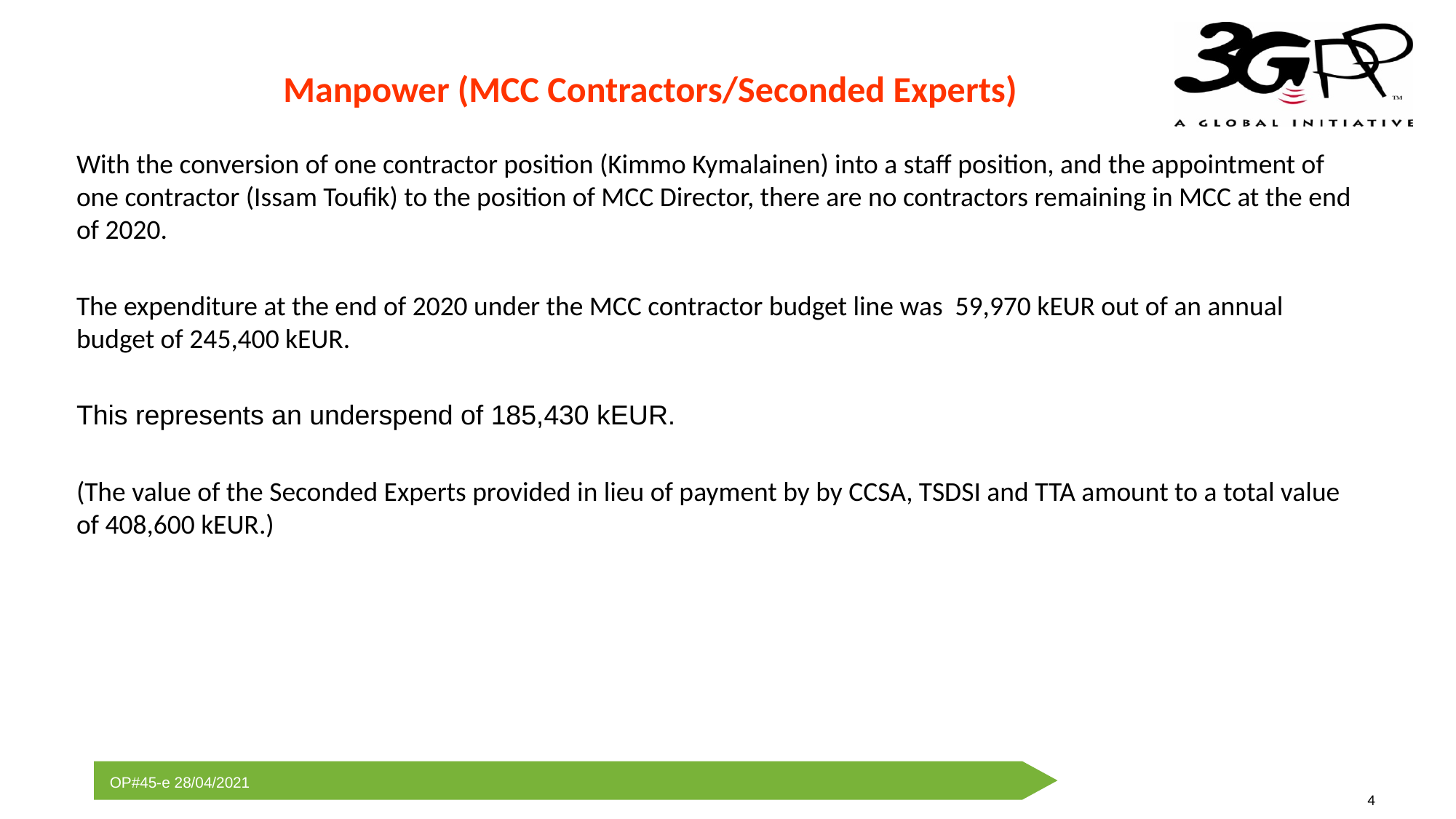

Manpower (MCC Contractors/Seconded Experts)

With the conversion of one contractor position (Kimmo Kymalainen) into a staff position, and the appointment of one contractor (Issam Toufik) to the position of MCC Director, there are no contractors remaining in MCC at the end of 2020.

The expenditure at the end of 2020 under the MCC contractor budget line was  59,970 kEUR out of an annual budget of 245,400 kEUR.

This represents an underspend of 185,430 kEUR.

(The value of the Seconded Experts provided in lieu of payment by by CCSA, TSDSI and TTA amount to a total value of 408,600 kEUR.)